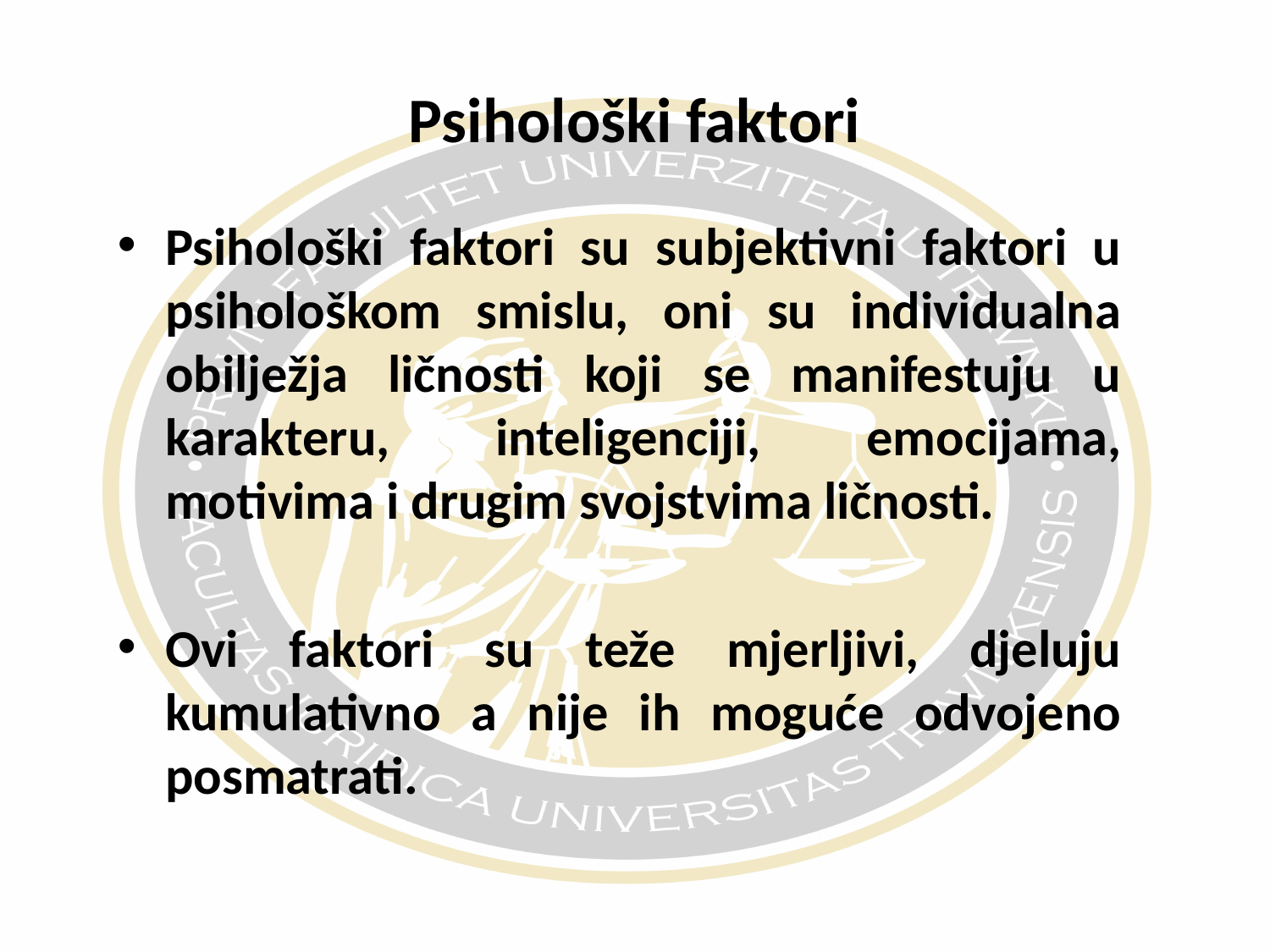

# Psihološki faktori
Psihološki faktori su subjektivni faktori u psihološkom smislu, oni su individualna obilježja ličnosti koji se manifestuju u karakteru, inteligenciji, emocijama, motivima i drugim svojstvima ličnosti.

Ovi faktori su teže mjerljivi, djeluju kumulativno a nije ih moguće odvojeno posmatrati.